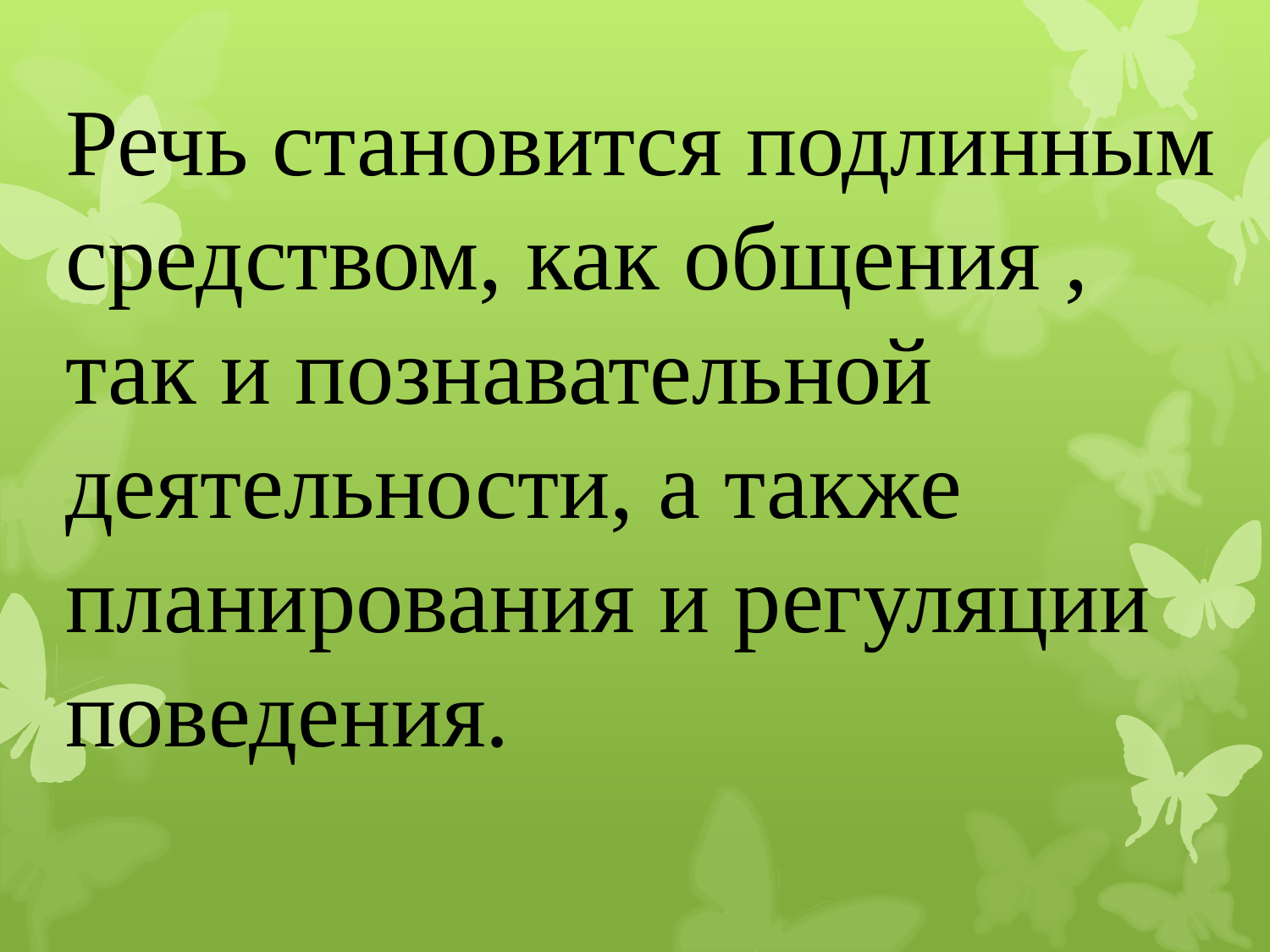

Речь становится подлинным средством, как общения , так и познавательной деятельности, а также планирования и регуляции поведения.